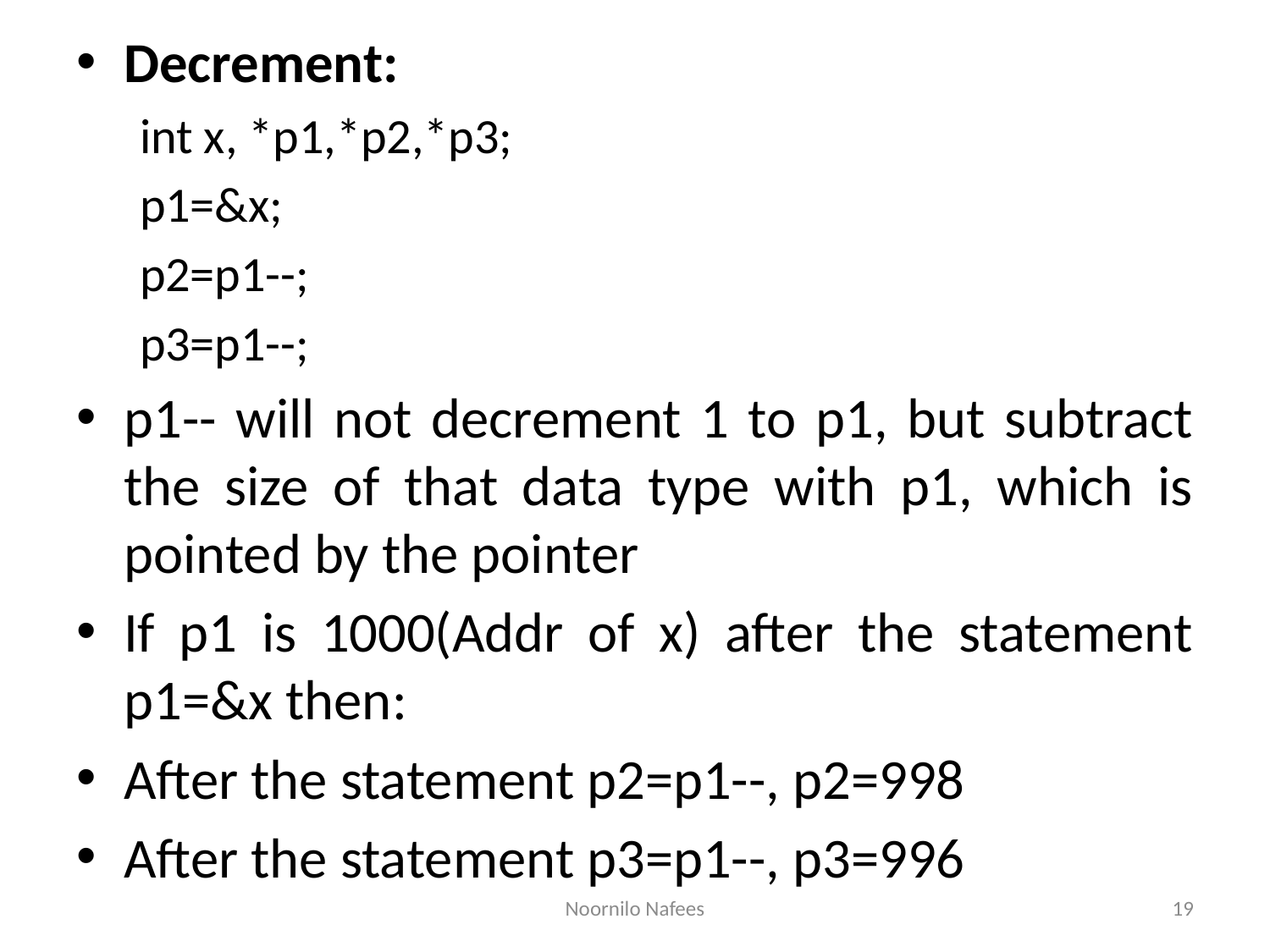

Decrement:
int x, *p1,*p2,*p3;
p1=&x;
p2=p1--;
p3=p1--;
p1-- will not decrement 1 to p1, but subtract the size of that data type with p1, which is pointed by the pointer
If p1 is 1000(Addr of x) after the statement p1=&x then:
After the statement p2=p1--, p2=998
After the statement p3=p1--, p3=996

Noornilo Nafees
19